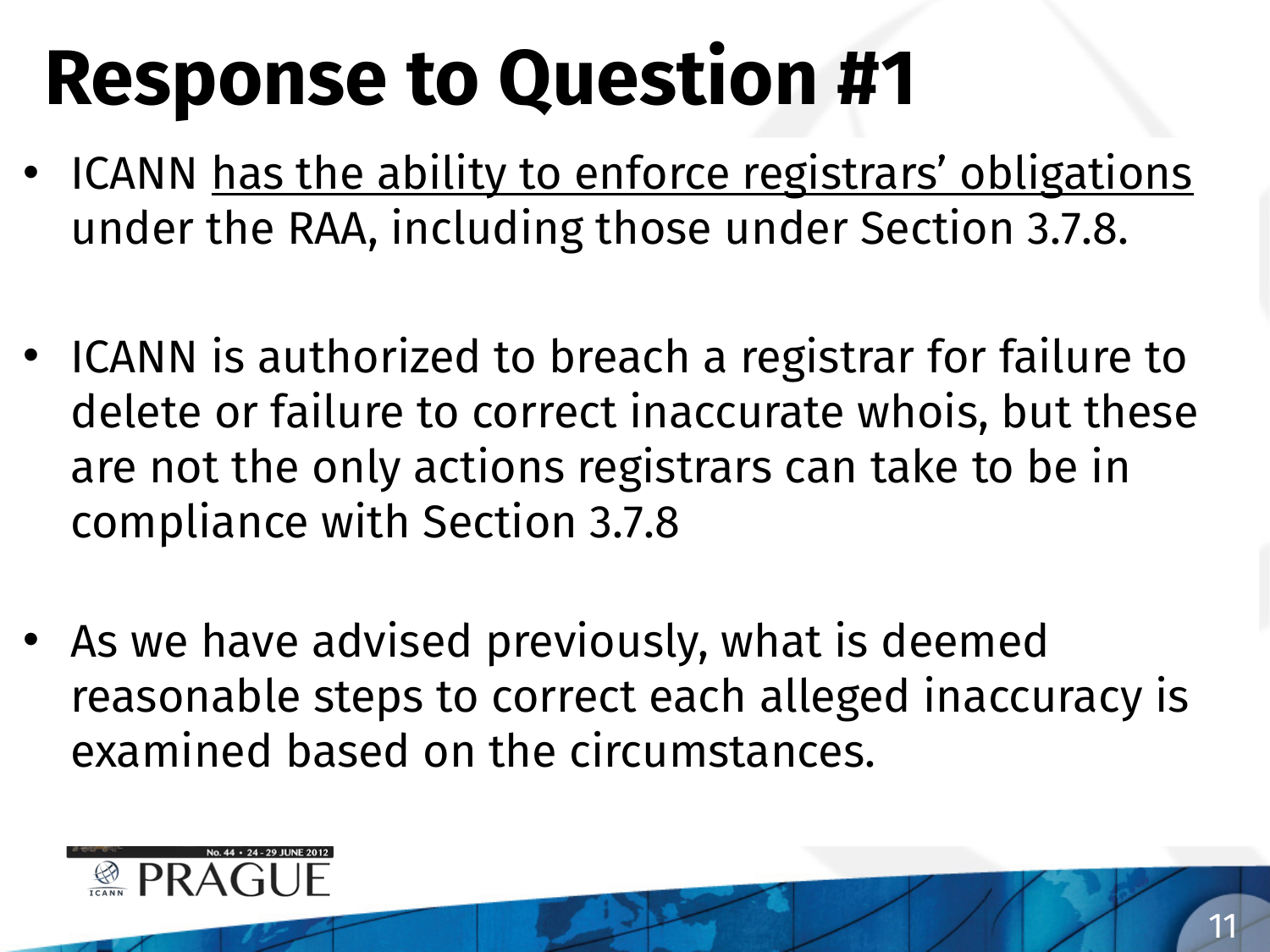

# Response to Question #1
ICANN has the ability to enforce registrars’ obligations under the RAA, including those under Section 3.7.8.

ICANN is authorized to breach a registrar for failure to delete or failure to correct inaccurate whois, but these are not the only actions registrars can take to be in compliance with Section 3.7.8
As we have advised previously, what is deemed reasonable steps to correct each alleged inaccuracy is examined based on the circumstances.

11